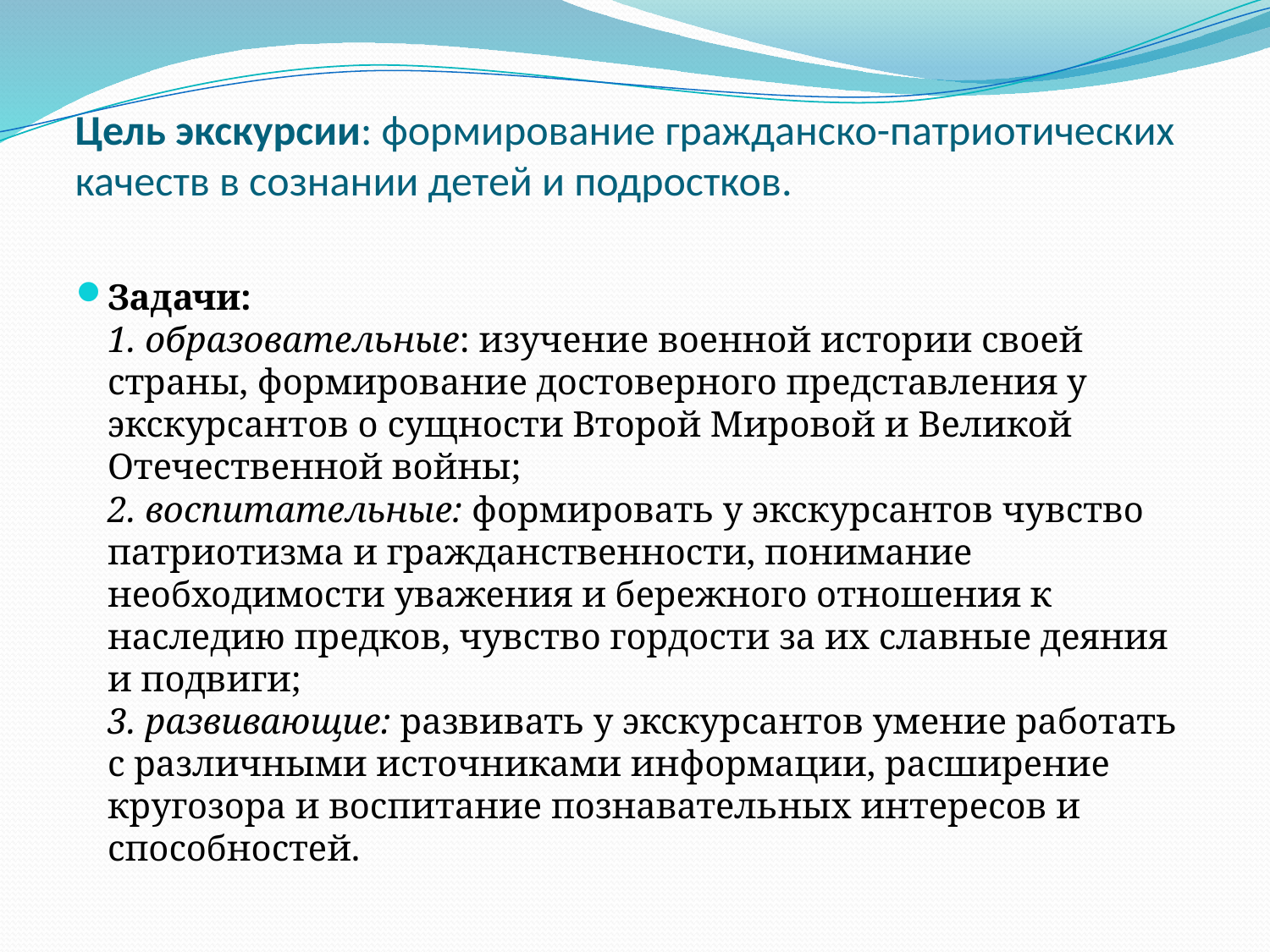

# Цель экскурсии: формирование гражданско-патриотических качеств в сознании детей и подростков.
Задачи:
1. образовательные: изучение военной истории своей страны, формирование достоверного представления у экскурсантов о сущности Второй Мировой и Великой Отечественной войны; 
2. воспитательные: формировать у экскурсантов чувство патриотизма и гражданственности, понимание необходимости уважения и бережного отношения к наследию предков, чувство гордости за их славные деяния и подвиги;
3. развивающие: развивать у экскурсантов умение работать с различными источниками информации, расширение кругозора и воспитание познавательных интересов и способностей.